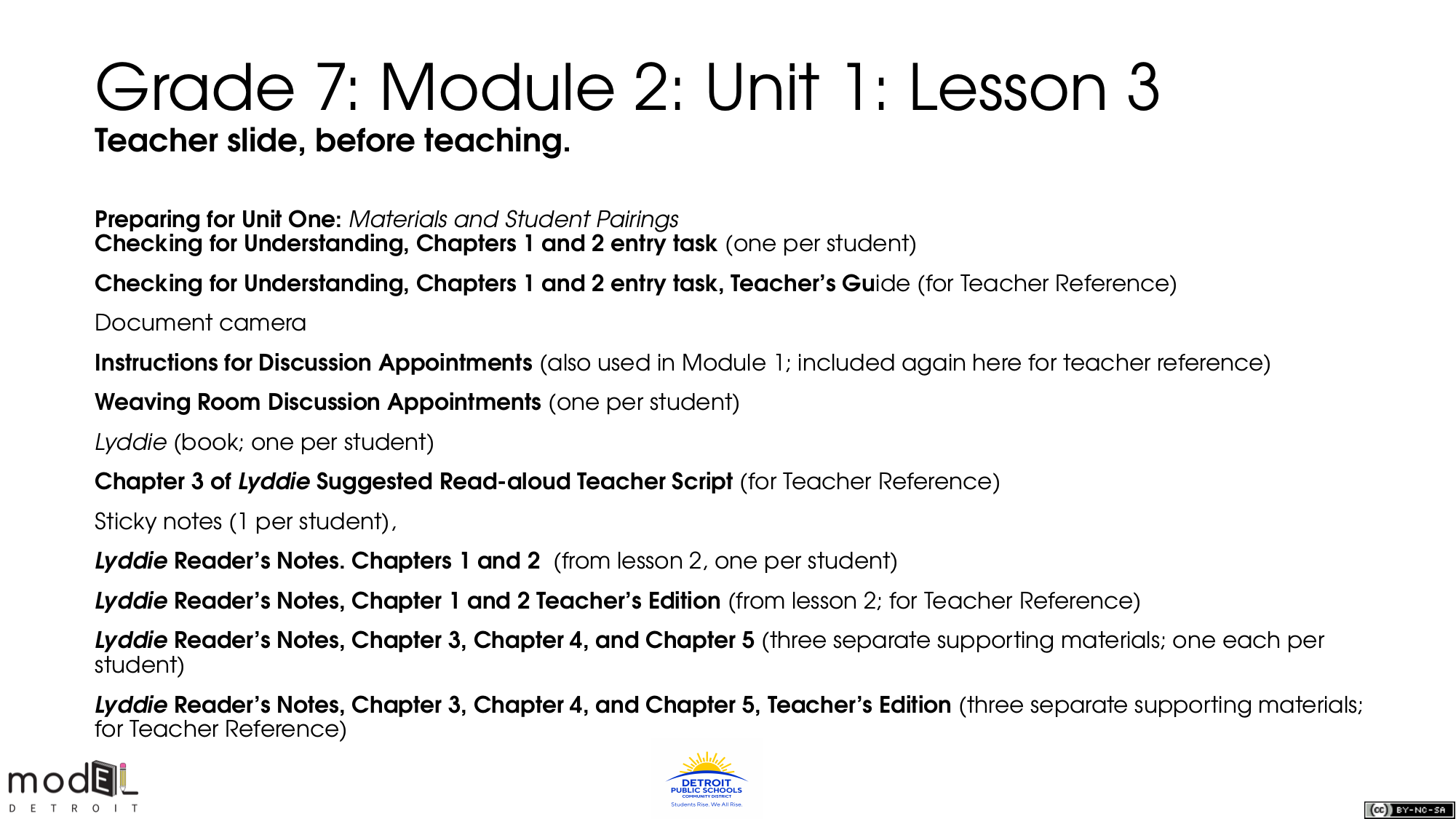

Grade 7: Module 2: Unit 1: Lesson 3
Teacher slide, before teaching.
Preparing for Unit One: Materials and Student Pairings
Checking for Understanding, Chapters 1 and 2 entry task (one per student)
Checking for Understanding, Chapters 1 and 2 entry task, Teacher’s Guide (for Teacher Reference)
Document camera
Instructions for Discussion Appointments (also used in Module 1; included again here for teacher reference)
Weaving Room Discussion Appointments (one per student)
Lyddie (book; one per student)
Chapter 3 of Lyddie Suggested Read-aloud Teacher Script (for Teacher Reference)
Sticky notes (1 per student),
Lyddie Reader’s Notes. Chapters 1 and 2  (from lesson 2, one per student)
Lyddie Reader’s Notes, Chapter 1 and 2 Teacher’s Edition (from lesson 2; for Teacher Reference)
Lyddie Reader’s Notes, Chapter 3, Chapter 4, and Chapter 5 (three separate supporting materials; one each per student)
Lyddie Reader’s Notes, Chapter 3, Chapter 4, and Chapter 5, Teacher’s Edition (three separate supporting materials; for Teacher Reference)